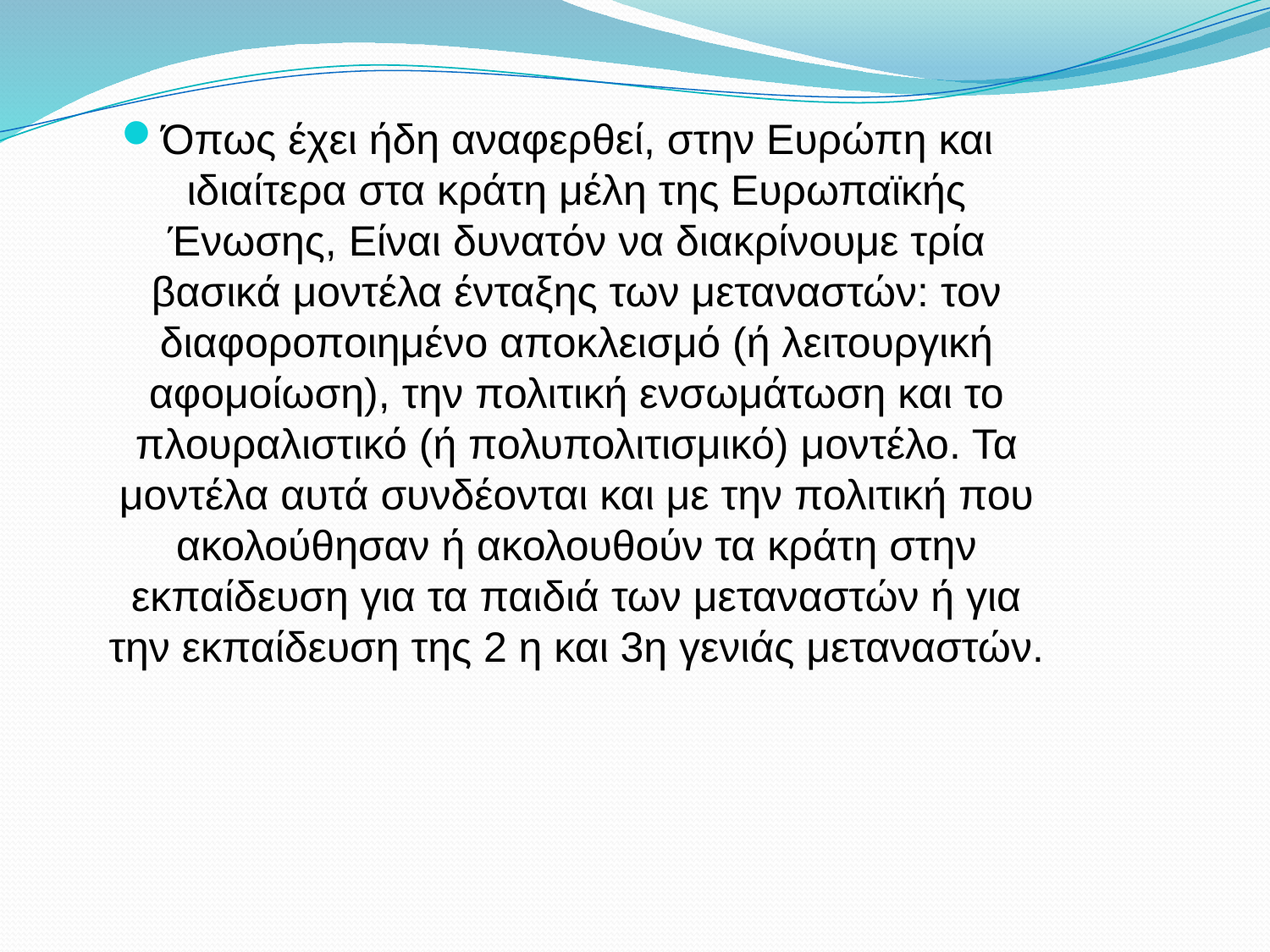

Όπως έχει ήδη αναφερθεί, στην Ευρώπη και ιδιαίτερα στα κράτη μέλη της Ευρωπαϊκής Ένωσης, Είναι δυνατόν να διακρίνουμε τρία βασικά μοντέλα ένταξης των μεταναστών: τον διαφοροποιημένο αποκλεισμό (ή λειτουργική αφομοίωση), την πολιτική ενσωμάτωση και το πλουραλιστικό (ή πολυπολιτισμικό) μοντέλο. Τα μοντέλα αυτά συνδέονται και με την πολιτική που ακολούθησαν ή ακολουθούν τα κράτη στην εκπαίδευση για τα παιδιά των μεταναστών ή για την εκπαίδευση της 2 η και 3η γενιάς μεταναστών.